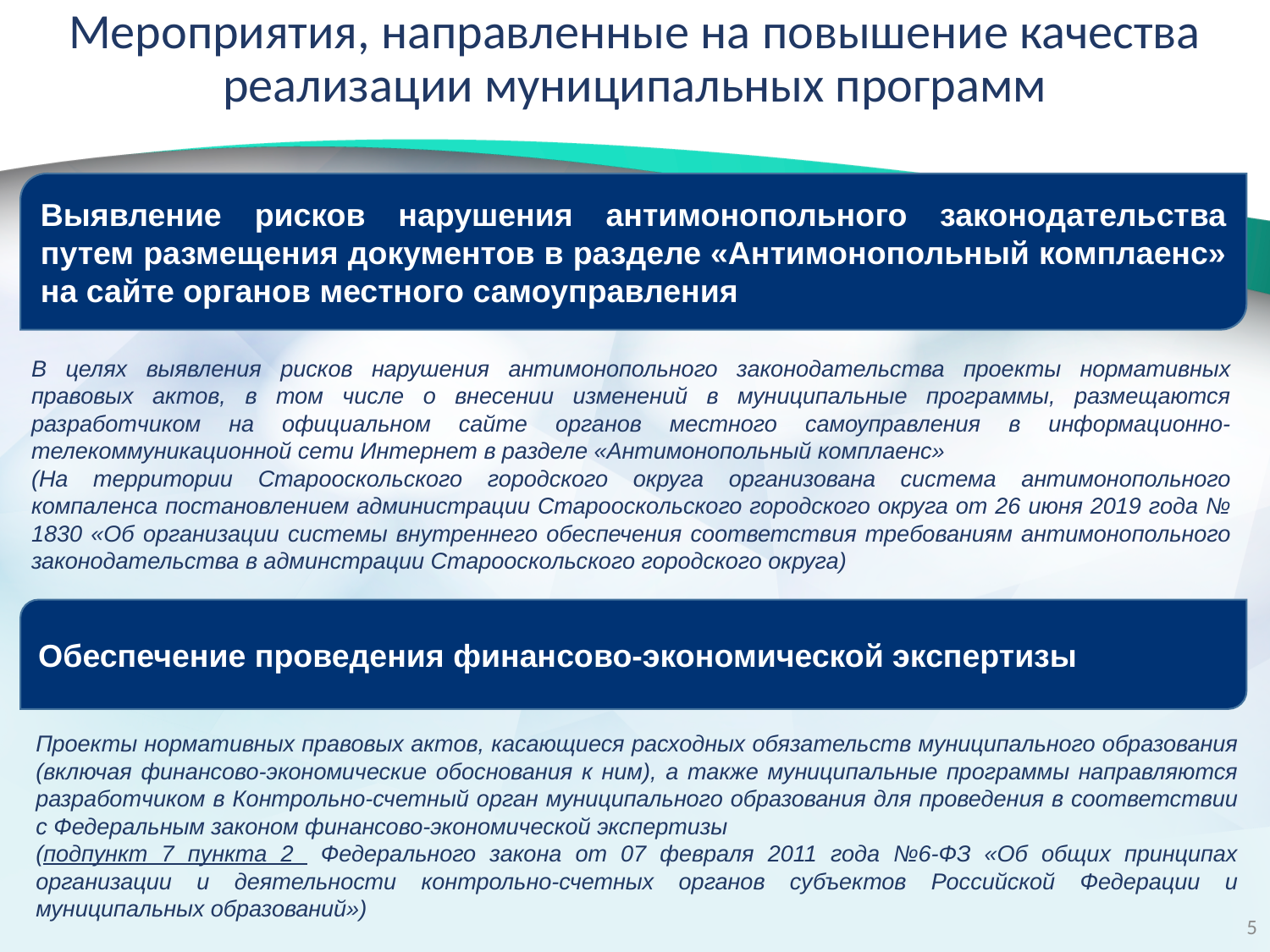

Мероприятия, направленные на повышение качества реализации муниципальных программ
Выявление рисков нарушения антимонопольного законодательства путем размещения документов в разделе «Антимонопольный комплаенс» на сайте органов местного самоуправления
В целях выявления рисков нарушения антимонопольного законодательства проекты нормативных правовых актов, в том числе о внесении изменений в муниципальные программы, размещаются разработчиком на официальном сайте органов местного самоуправления в информационно-телекоммуникационной сети Интернет в разделе «Антимонопольный комплаенс»
(На территории Старооскольского городского округа организована система антимонопольного компаленса постановлением администрации Старооскольского городского округа от 26 июня 2019 года № 1830 «Об организации системы внутреннего обеспечения соответствия требованиям антимонопольного законодательства в админстрации Старооскольского городского округа)

Обеспечение проведения финансово-экономической экспертизы

Проекты нормативных правовых актов, касающиеся расходных обязательств муниципального образования (включая финансово-экономические обоснования к ним), а также муниципальные программы направляются разработчиком в Контрольно-счетный орган муниципального образования для проведения в соответствии с Федеральным законом финансово-экономической экспертизы
(подпункт 7 пункта 2  Федерального закона от 07 февраля 2011 года №6-ФЗ «Об общих принципах организации и деятельности контрольно-счетных органов субъектов Российской Федерации и муниципальных образований»)
5